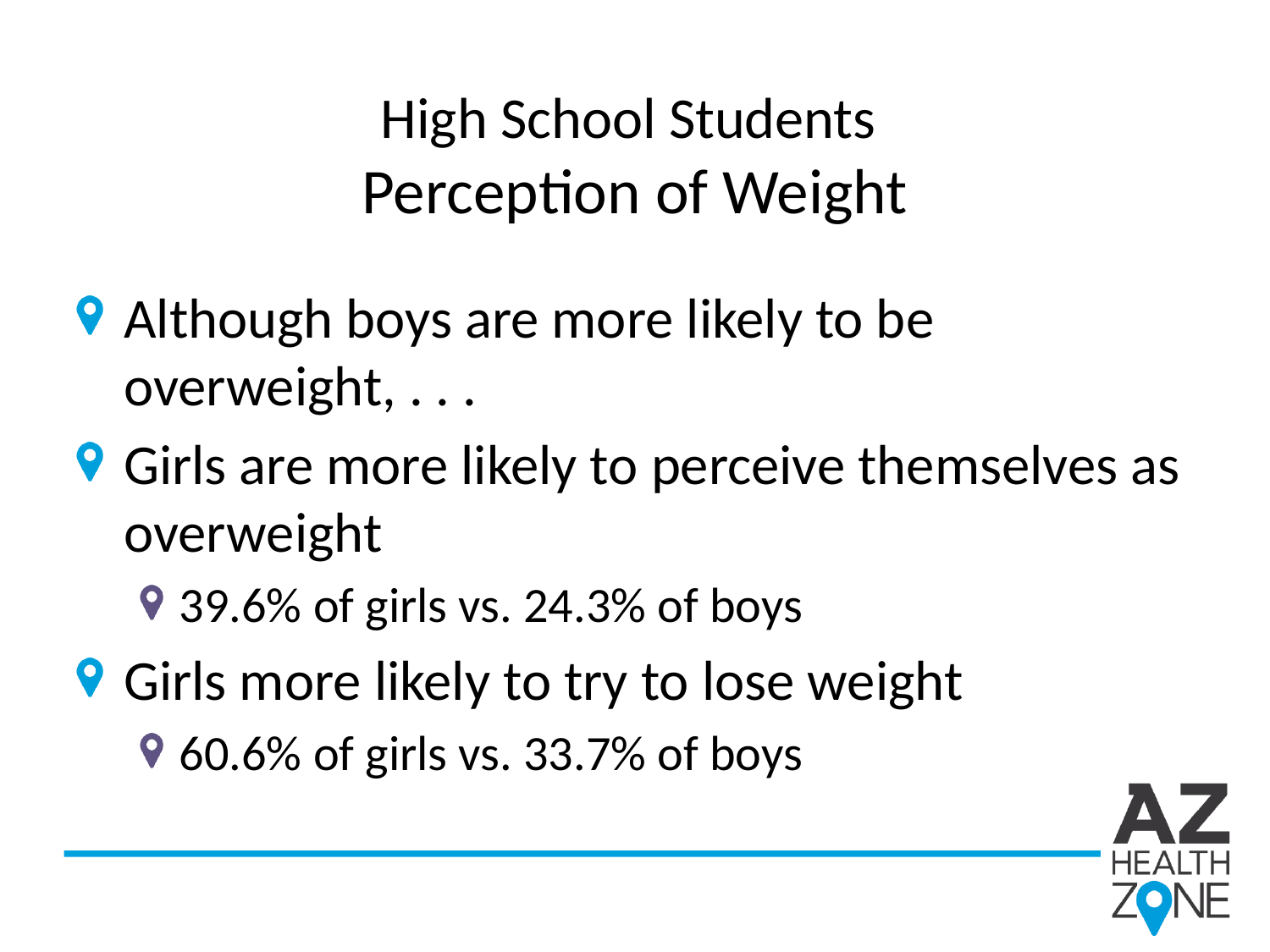

# High School Students Perception of Weight
Although boys are more likely to be overweight, . . .
Girls are more likely to perceive themselves as overweight
39.6% of girls vs. 24.3% of boys
Girls more likely to try to lose weight
60.6% of girls vs. 33.7% of boys